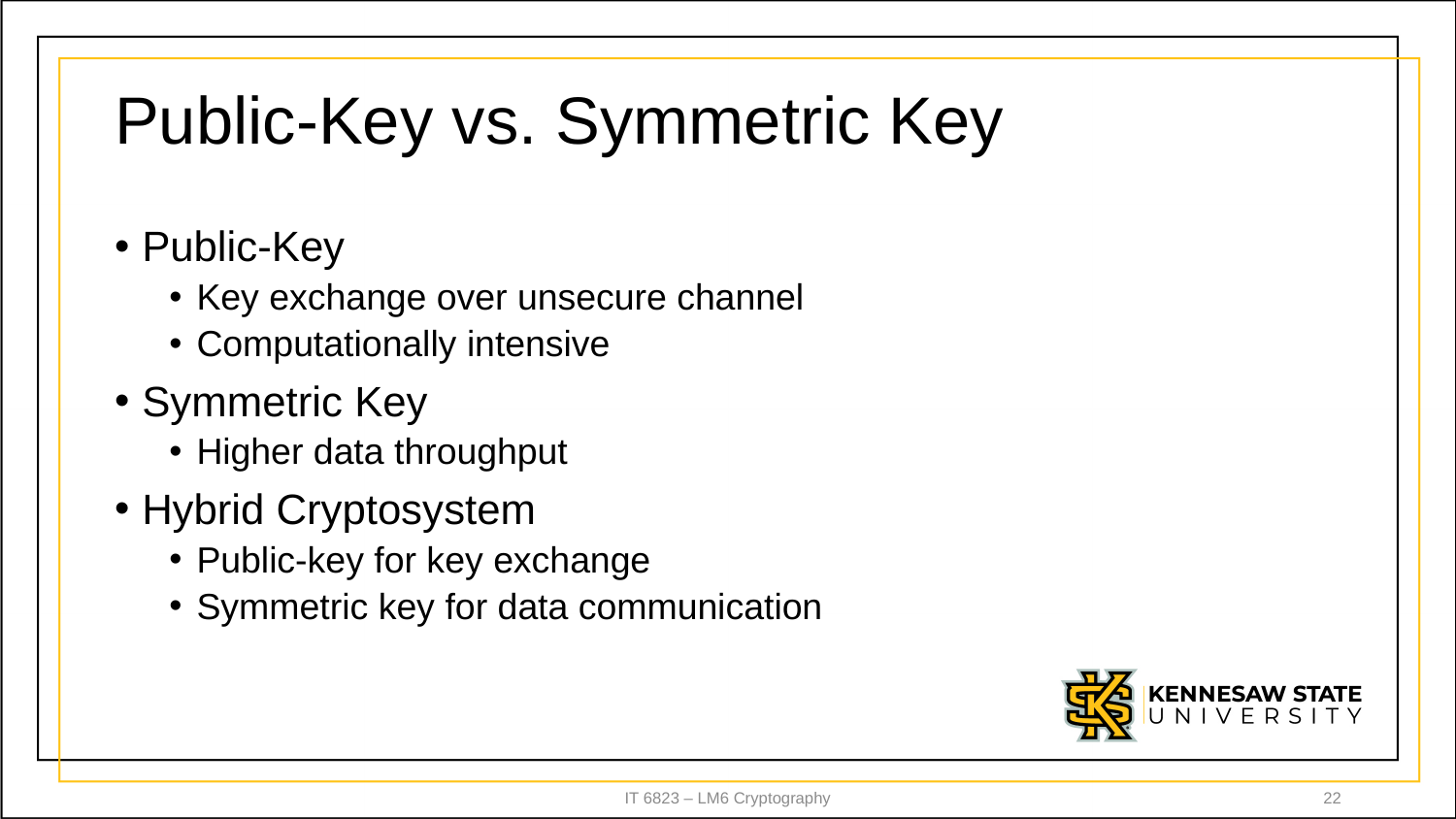

# Public-Key vs. Symmetric Key
Public-Key
Key exchange over unsecure channel
Computationally intensive
Symmetric Key
Higher data throughput
Hybrid Cryptosystem
Public-key for key exchange
Symmetric key for data communication
IT 6823 – LM6 Cryptography
22